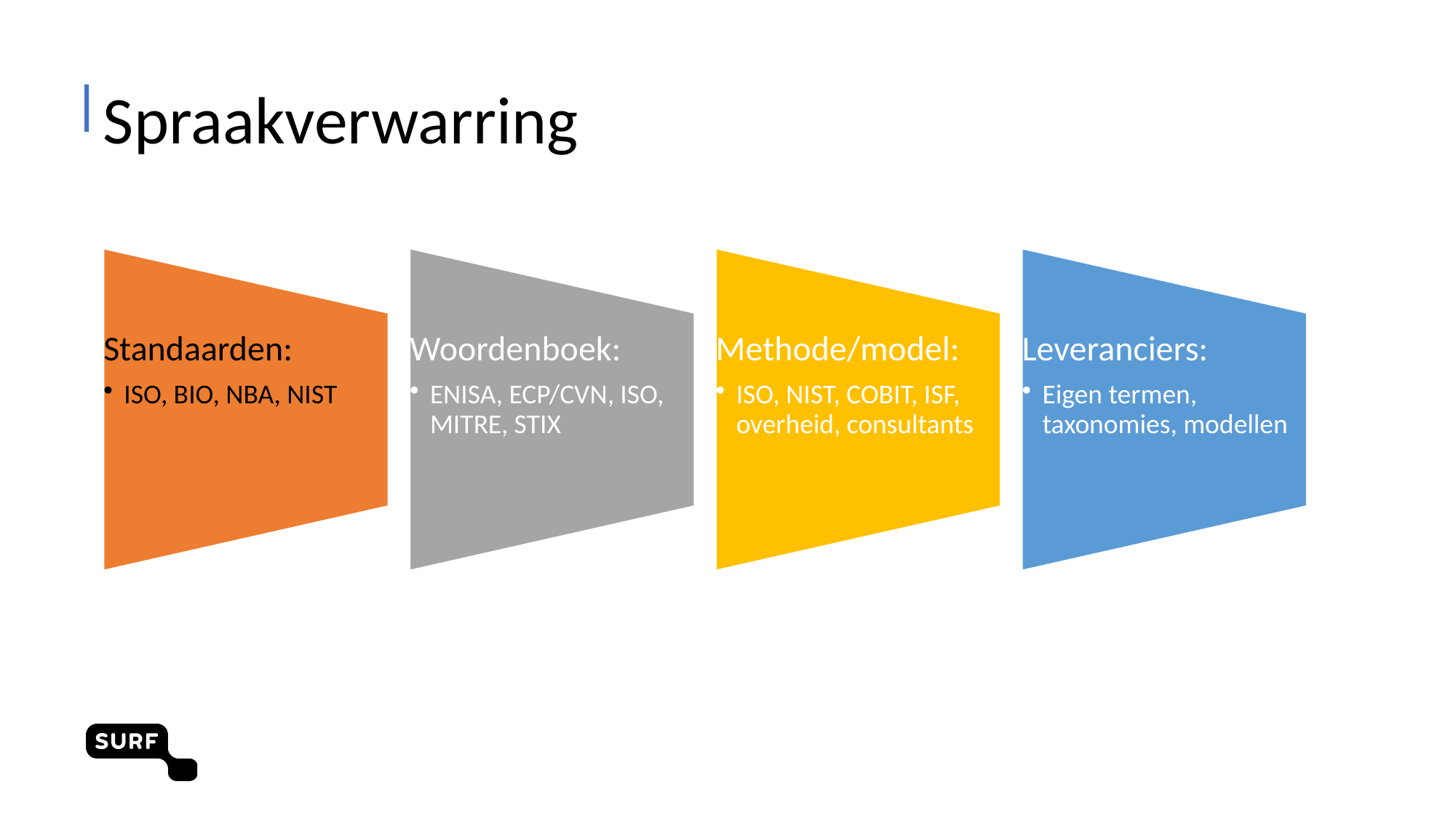

# Spraakverwarring
Standaarden:
ISO, BIO, NBA, NIST
Woordenboek:
ENISA, ECP/CVN, ISO, MITRE, STIX
Methode/model:
ISO, NIST, COBIT, ISF, overheid, consultants
Leveranciers:
Eigen termen, taxonomies, modellen